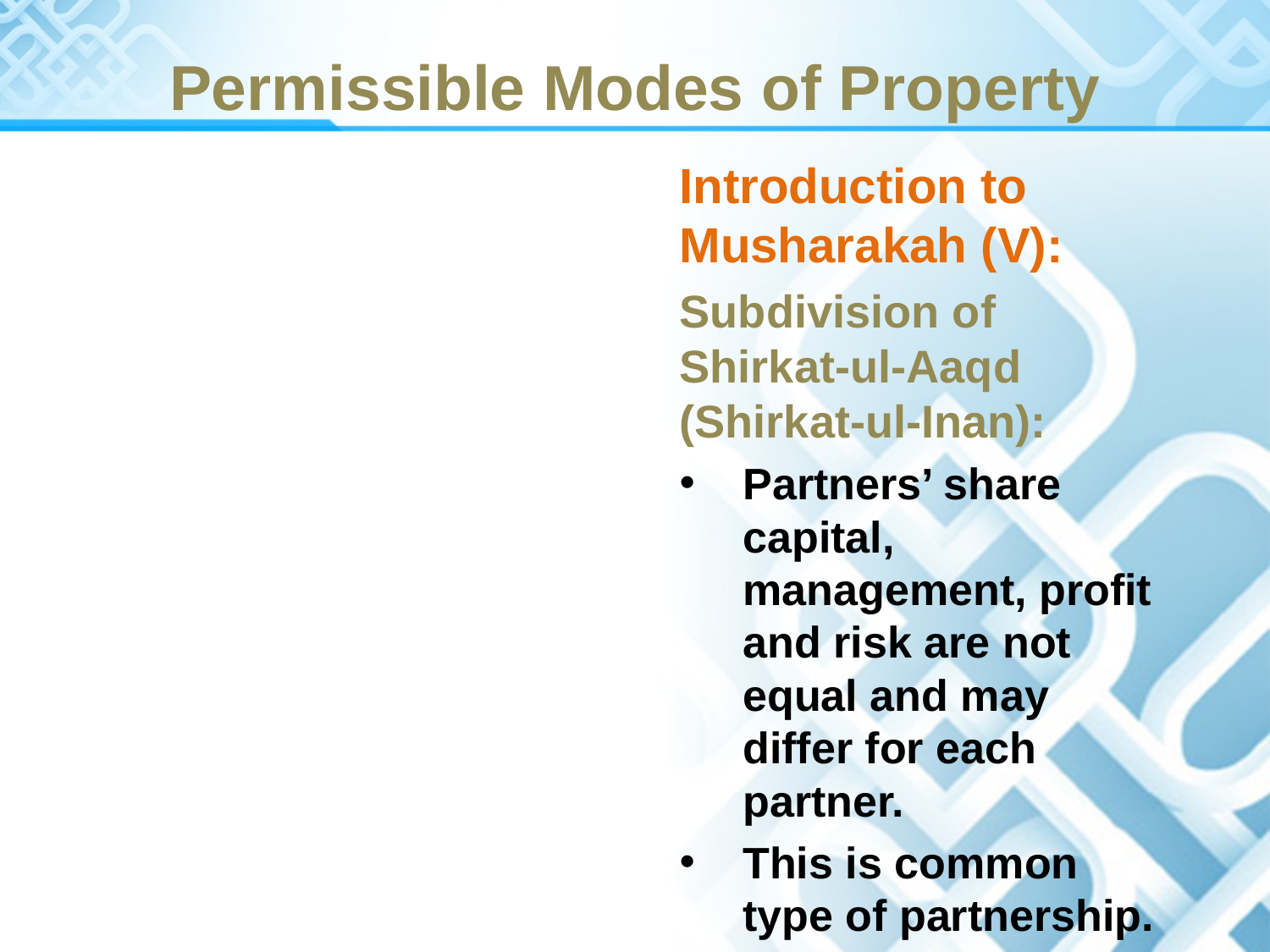

Permissible Modes of Property
Introduction to Musharakah (V):
Subdivision of Shirkat-ul-Aaqd (Shirkat-ul-Inan):
Partners’ share capital, management, profit and risk are not equal and may differ for each partner.
This is common type of partnership.